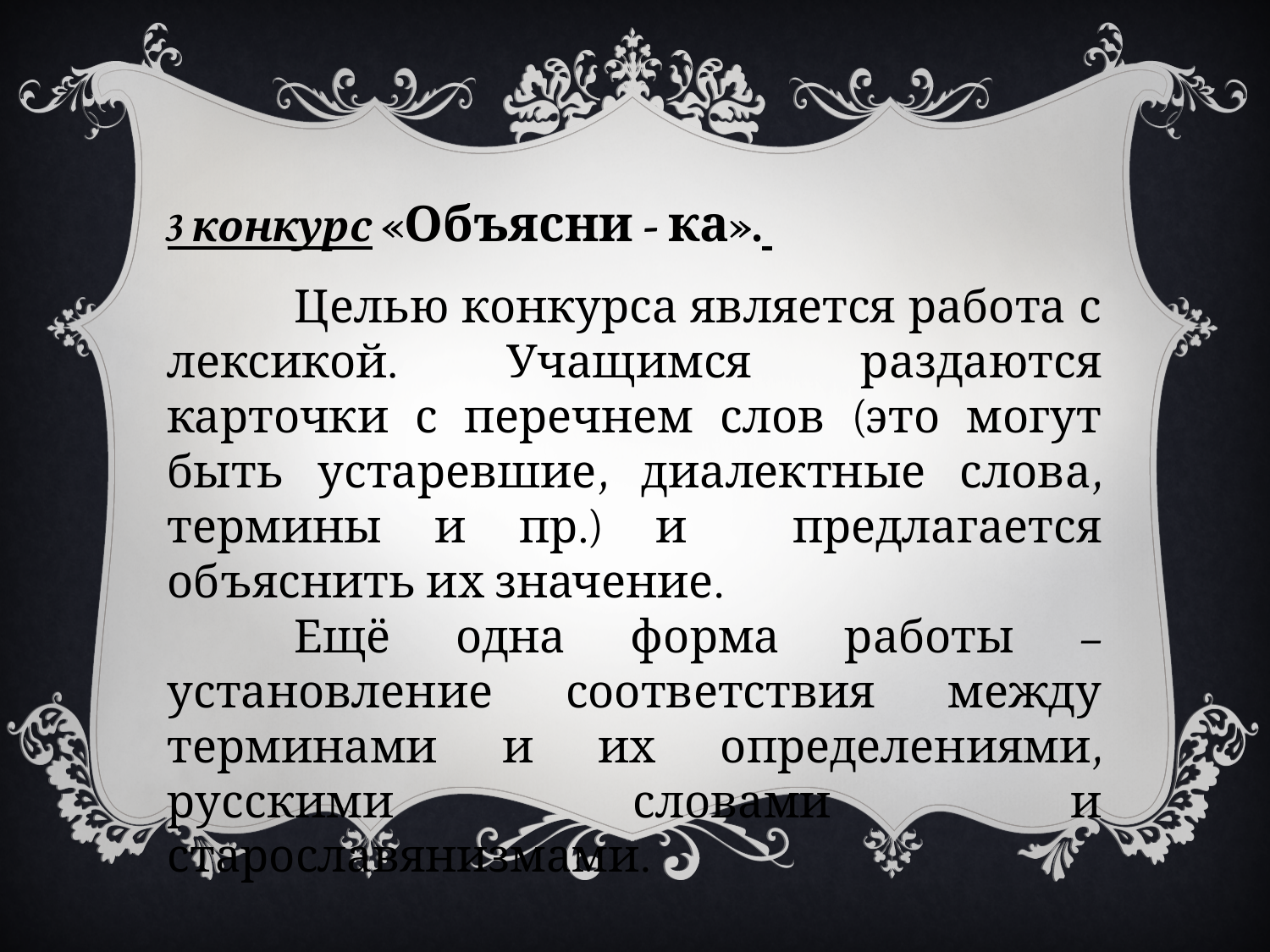

3 конкурс «Объясни - ка».

	Целью конкурса является работа с лексикой. Учащимся раздаются карточки с перечнем слов (это могут быть устаревшие, диалектные слова, термины и пр.) и  предлагается объяснить их значение.
	Ещё одна форма работы – установление соответствия между терминами и их определениями, русскими словами и старославянизмами.